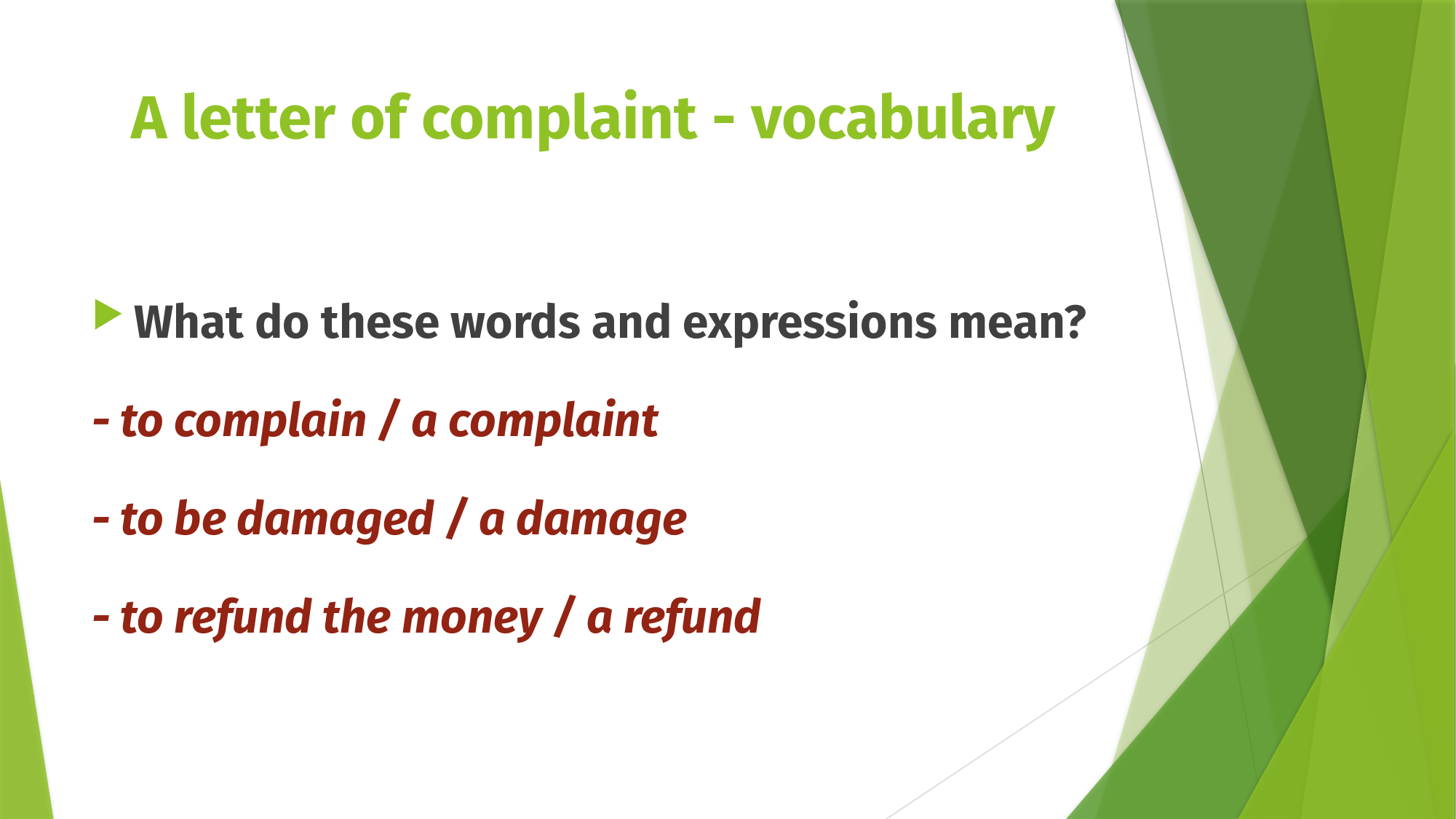

# A letter of complaint - vocabulary
What do these words and expressions mean?
- to complain / a complaint
- to be damaged / a damage
- to refund the money / a refund